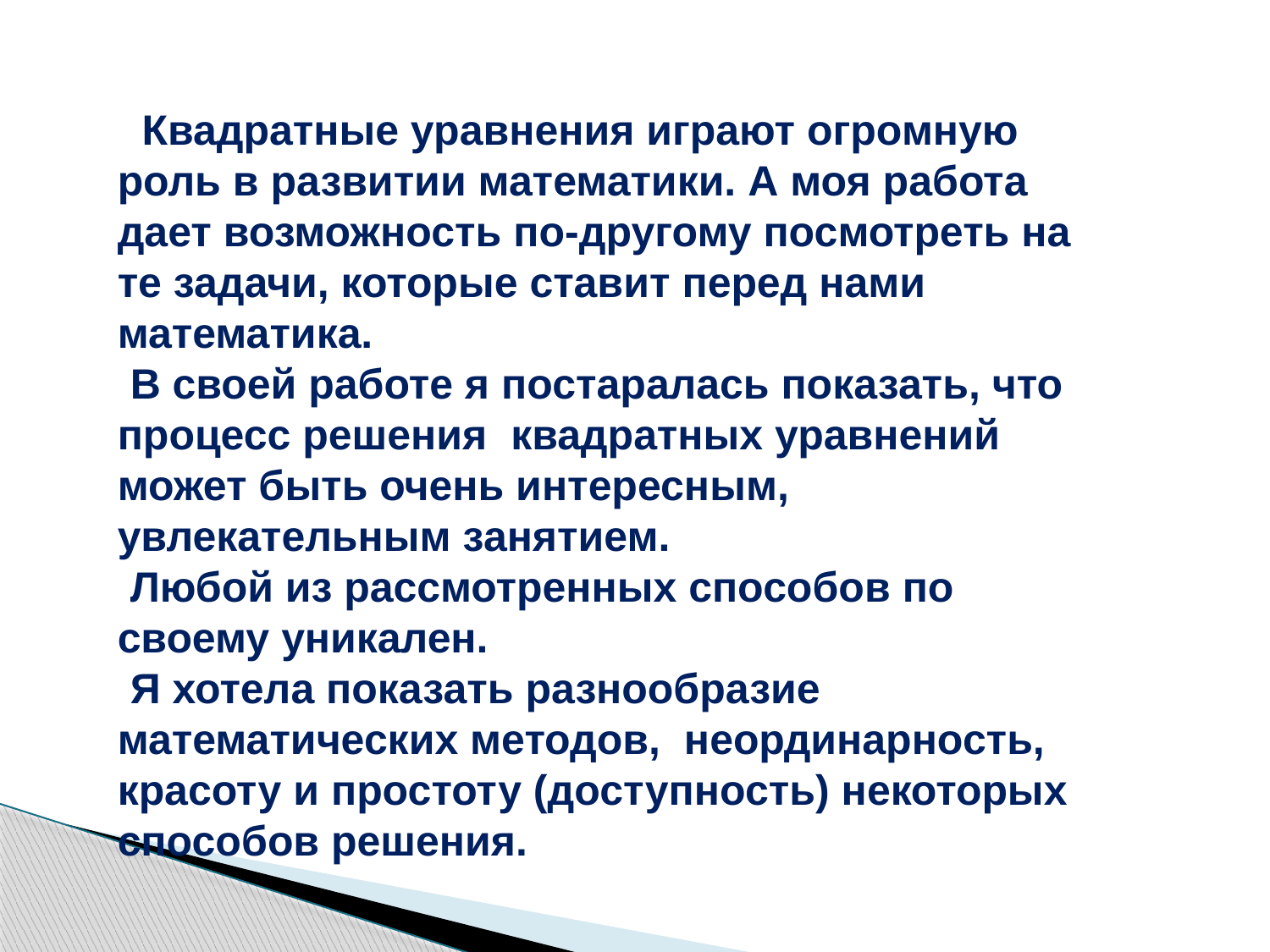

Квадратные уравнения играют огромную роль в развитии математики. А моя работа дает возможность по-другому посмотреть на те задачи, которые ставит перед нами математика.
В своей работе я постаралась показать, что процесс решения  квадратных уравнений может быть очень интересным, увлекательным занятием.
Любой из рассмотренных способов по своему уникален.
Я хотела показать разнообразие математических методов,  неординарность, красоту и простоту (доступность) некоторых способов решения.